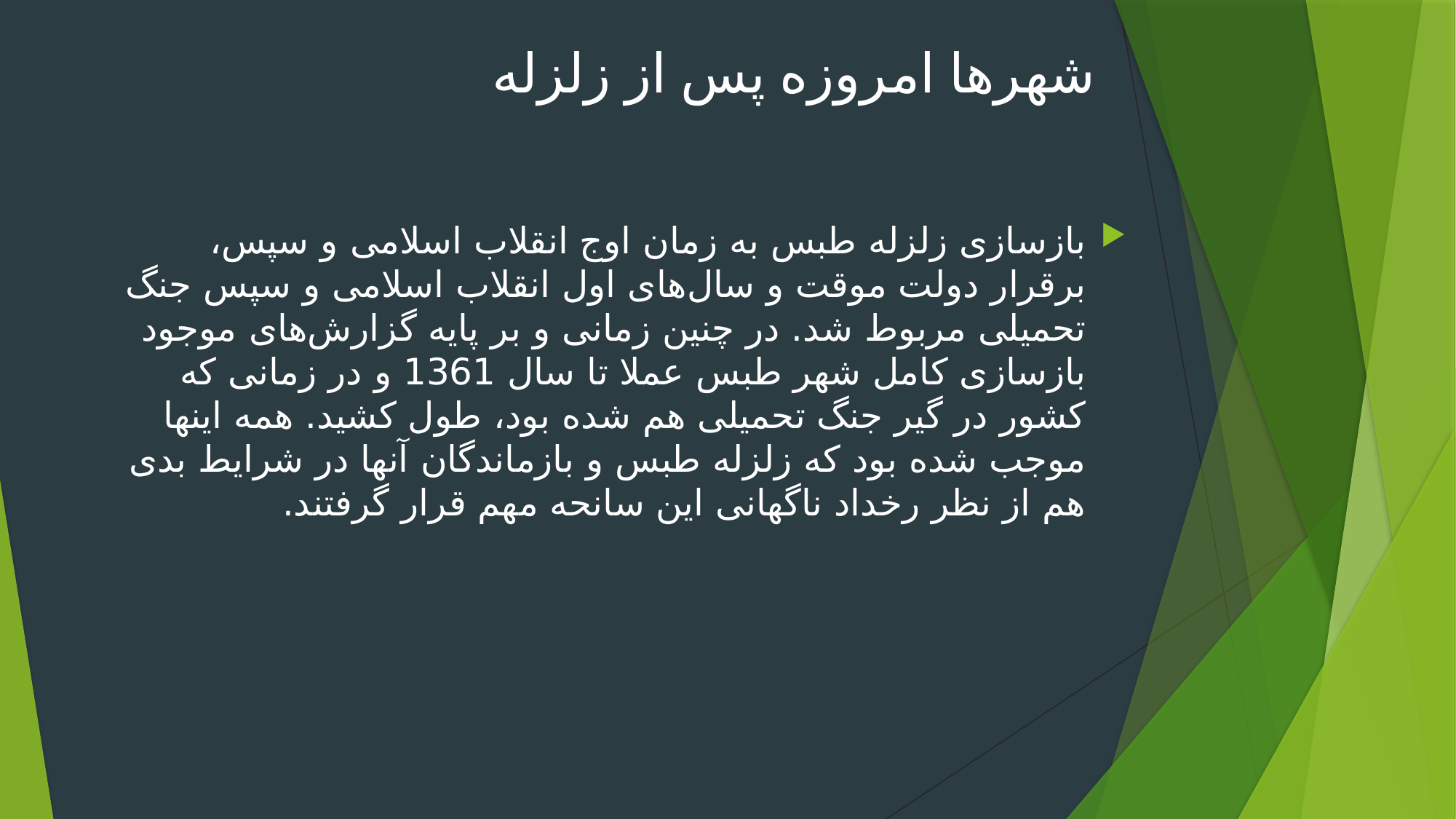

# شهرها امروزه پس از زلزله
بازسازی زلزله طبس به زمان اوج انقلاب اسلامی و سپس، برقرار دولت موقت و سال‌های اول انقلاب اسلامی و سپس جنگ تحمیلی مربوط شد. در چنین زمانی و بر پایه گزارش‌های موجود بازسازی کامل شهر طبس عملا تا سال 1361 و در زمانی که کشور در گیر جنگ تحمیلی هم شده بود، طول کشید. همه اینها موجب شده بود که زلزله طبس و بازماندگان آنها در شرایط بدی هم از نظر رخداد ناگهانی این سانحه مهم قرار گرفتند.